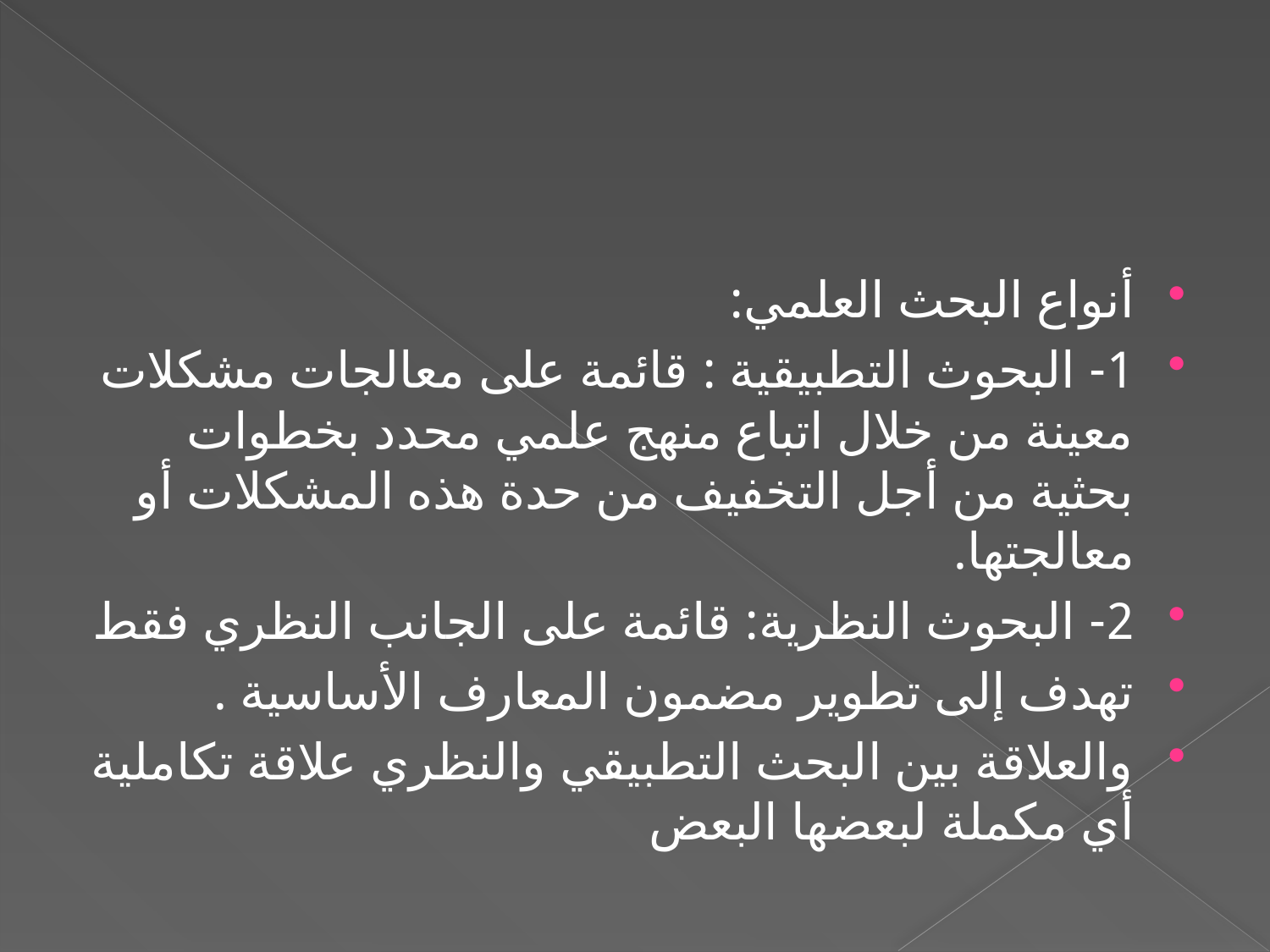

#
أنواع البحث العلمي:
1- البحوث التطبيقية : قائمة على معالجات مشكلات معينة من خلال اتباع منهج علمي محدد بخطوات بحثية من أجل التخفيف من حدة هذه المشكلات أو معالجتها.
2- البحوث النظرية: قائمة على الجانب النظري فقط
تهدف إلى تطوير مضمون المعارف الأساسية .
والعلاقة بين البحث التطبيقي والنظري علاقة تكاملية أي مكملة لبعضها البعض